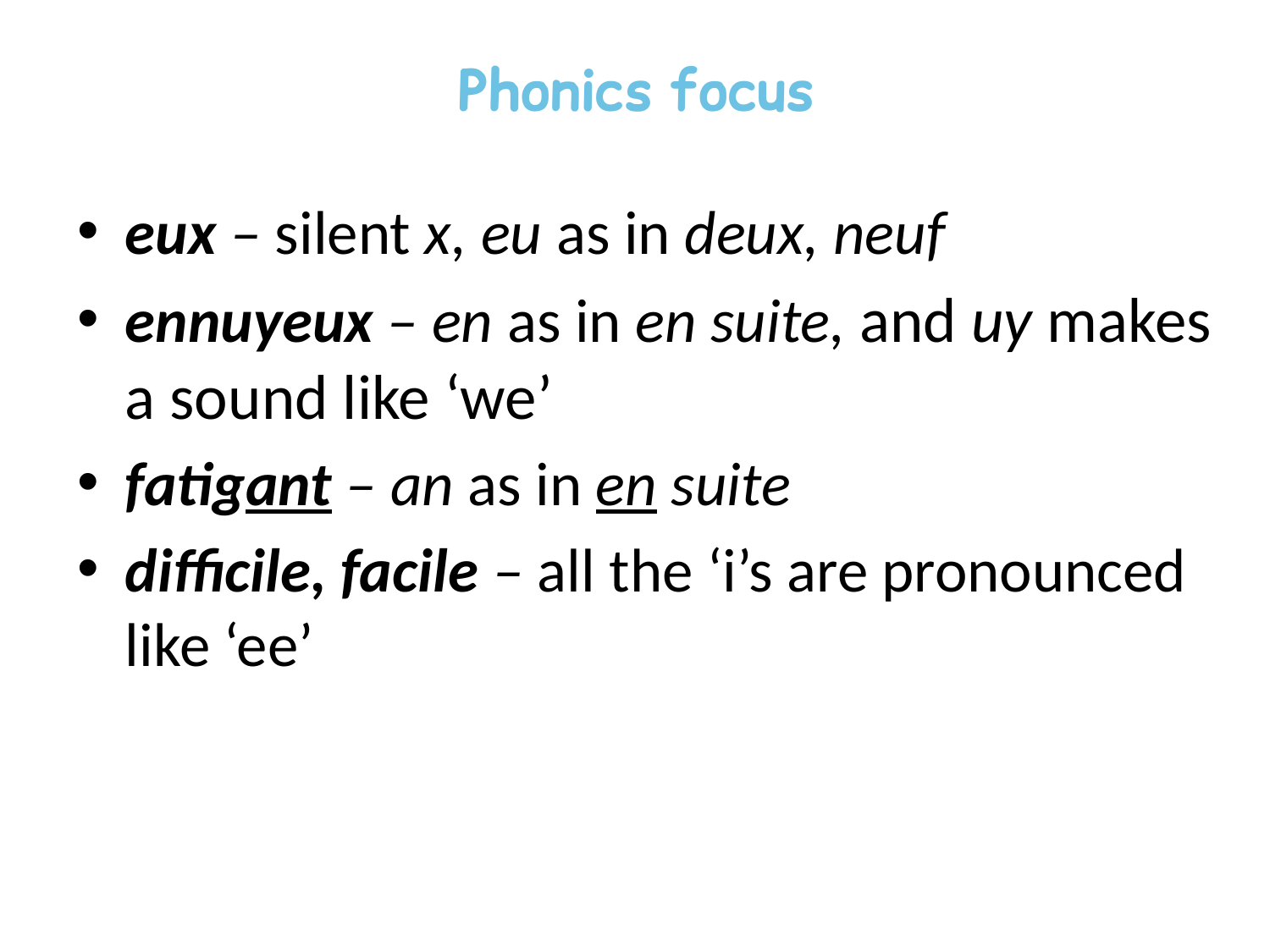

# Phonics focus
eux – silent x, eu as in deux, neuf
ennuyeux – en as in en suite, and uy makes a sound like ‘we’
fatigant – an as in en suite
difficile, facile – all the ‘i’s are pronounced like ‘ee’